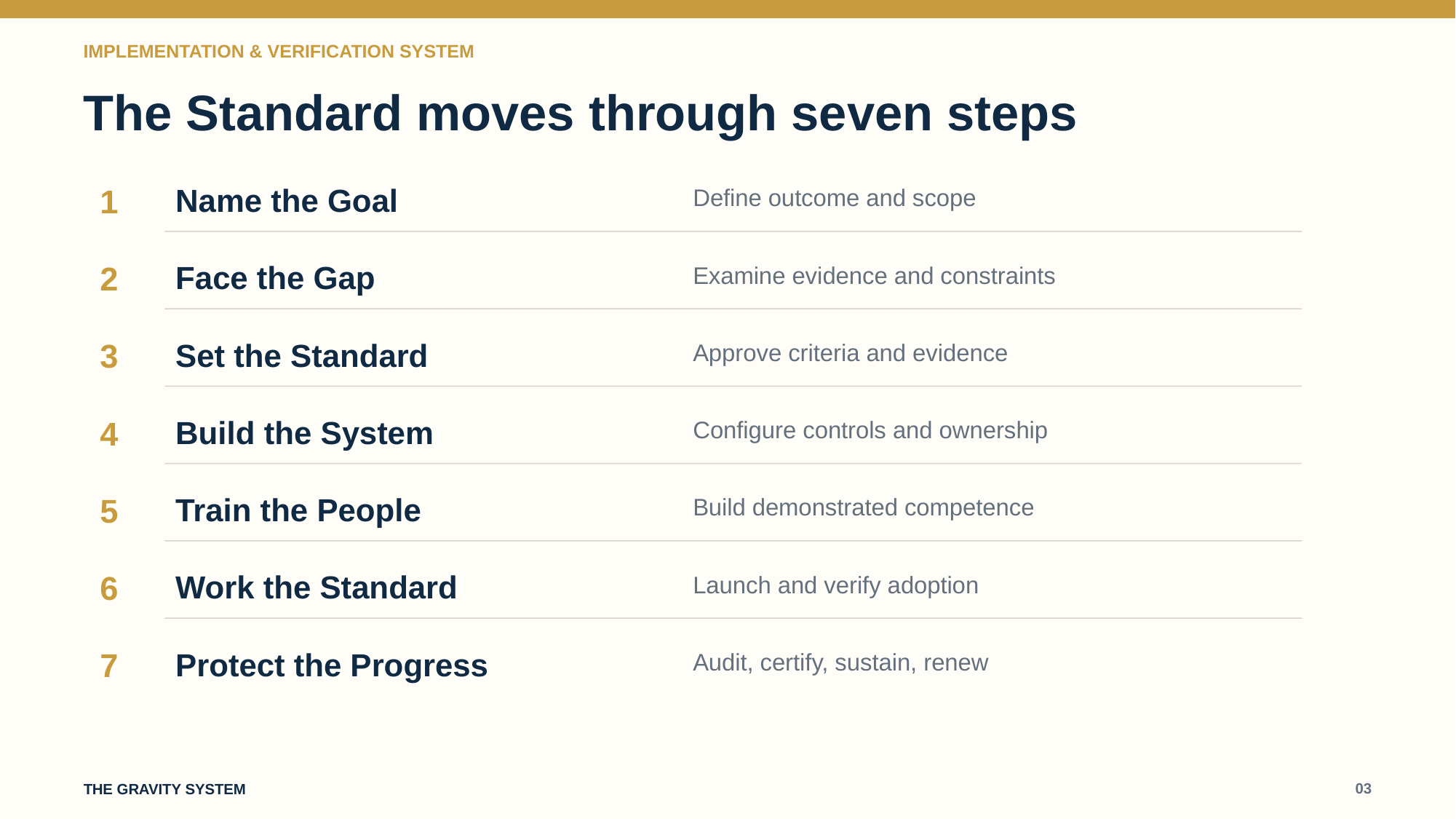

IMPLEMENTATION & VERIFICATION SYSTEM
The Standard moves through seven steps
1
Name the Goal
Define outcome and scope

2
Face the Gap
Examine evidence and constraints

3
Set the Standard
Approve criteria and evidence

4
Build the System
Configure controls and ownership

5
Train the People
Build demonstrated competence

6
Work the Standard
Launch and verify adoption

7
Protect the Progress
Audit, certify, sustain, renew
03
THE GRAVITY SYSTEM